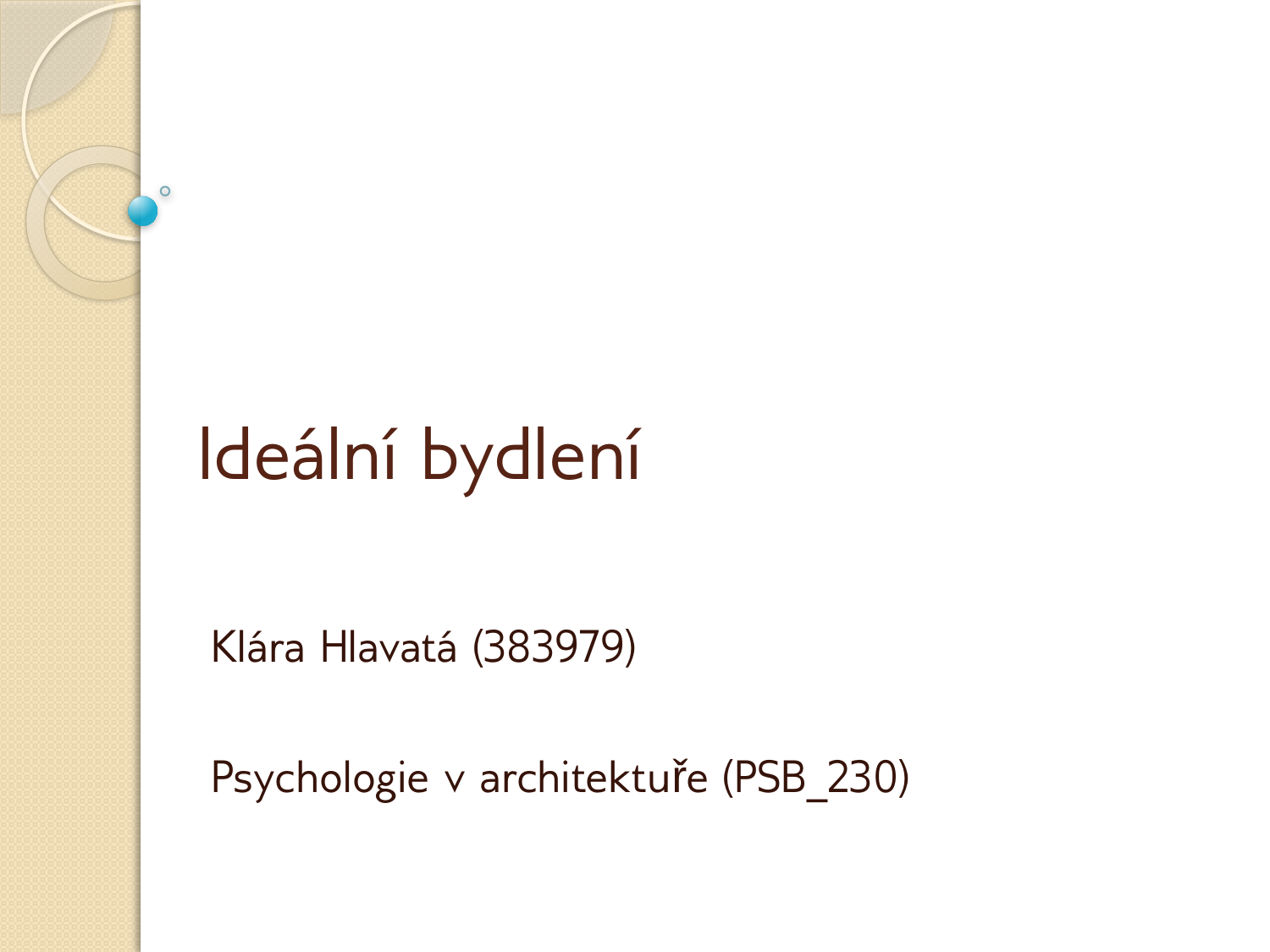

# Ideální bydlení
Klára Hlavatá (383979)

Psychologie v architektuře (PSB_230)